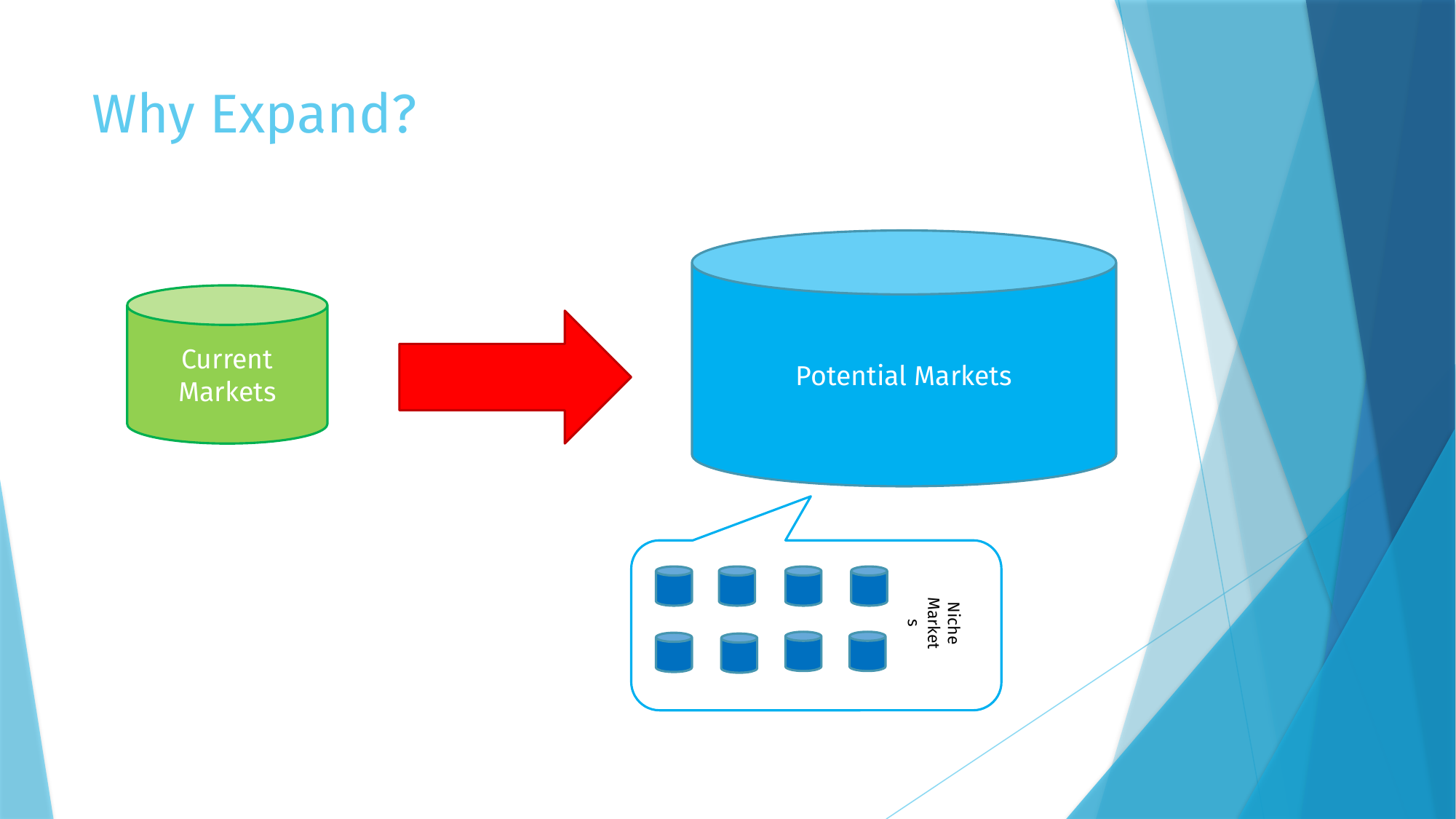

# Why Expand?
Potential Markets
Current Markets

Niche
Markets